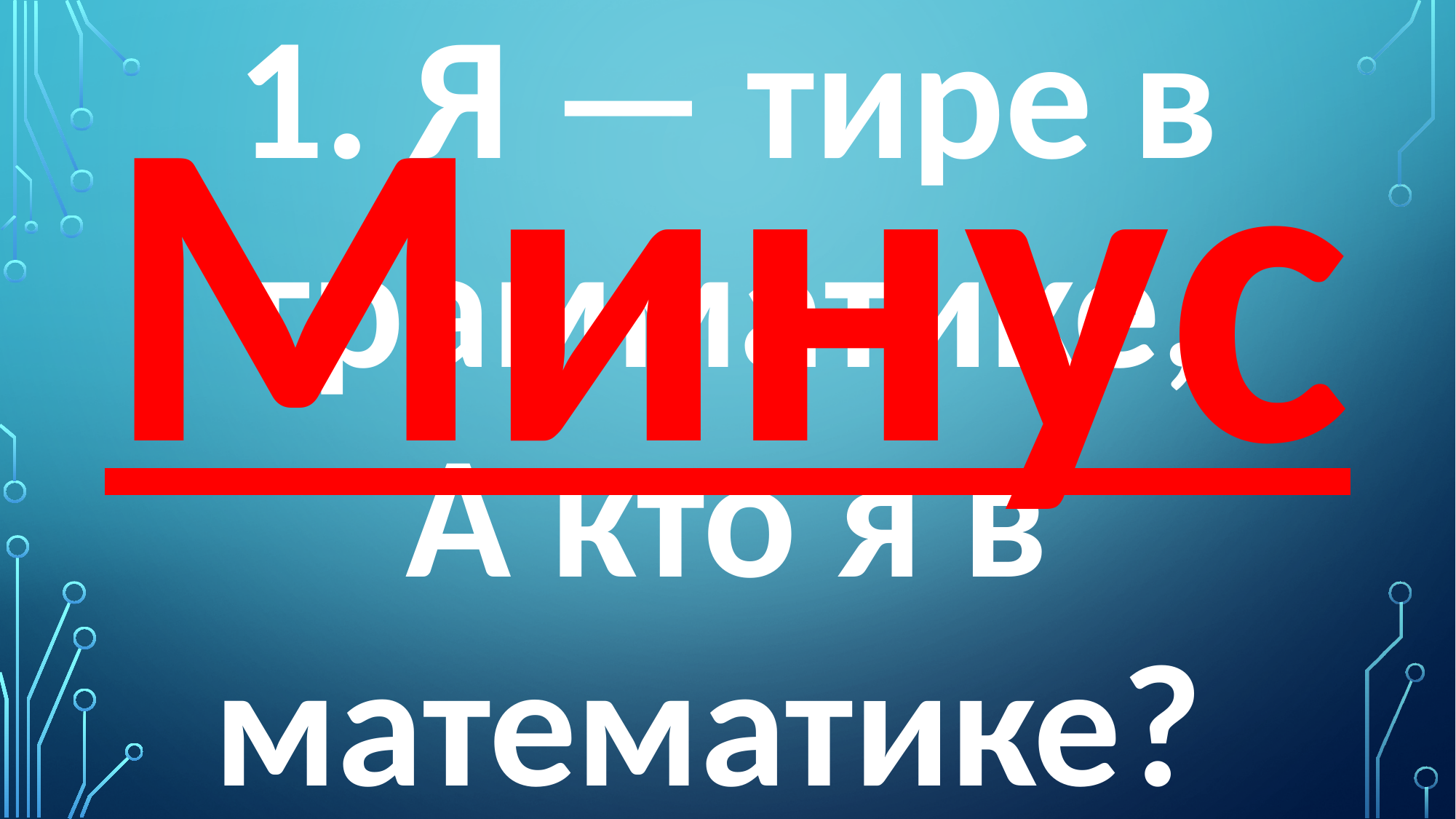

1. Я — тире в грамматике,
А кто я в математике?
Минус